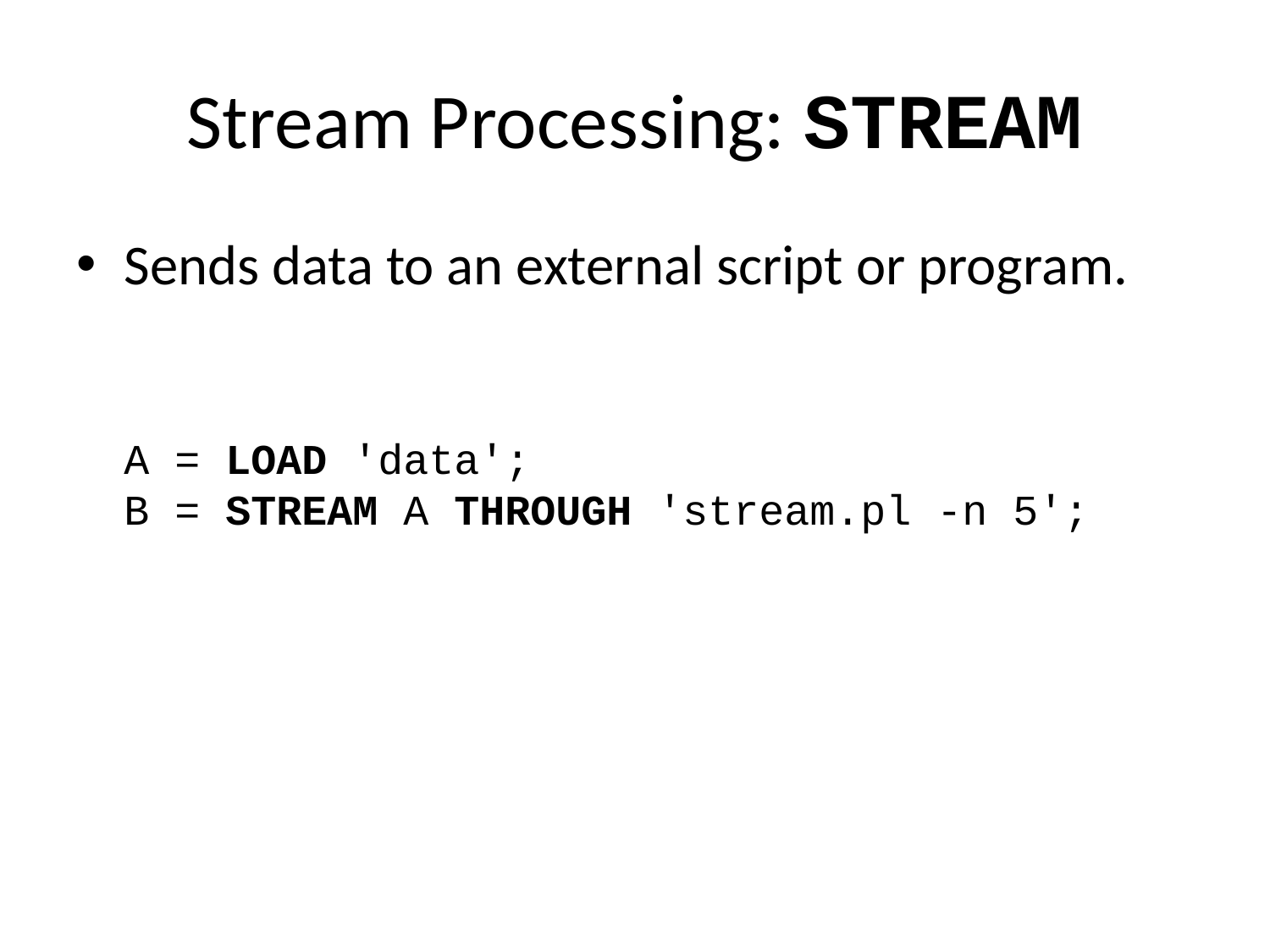

# Stream Processing: STREAM
Sends data to an external script or program.
A = LOAD 'data';
B = STREAM A THROUGH 'stream.pl -n 5';